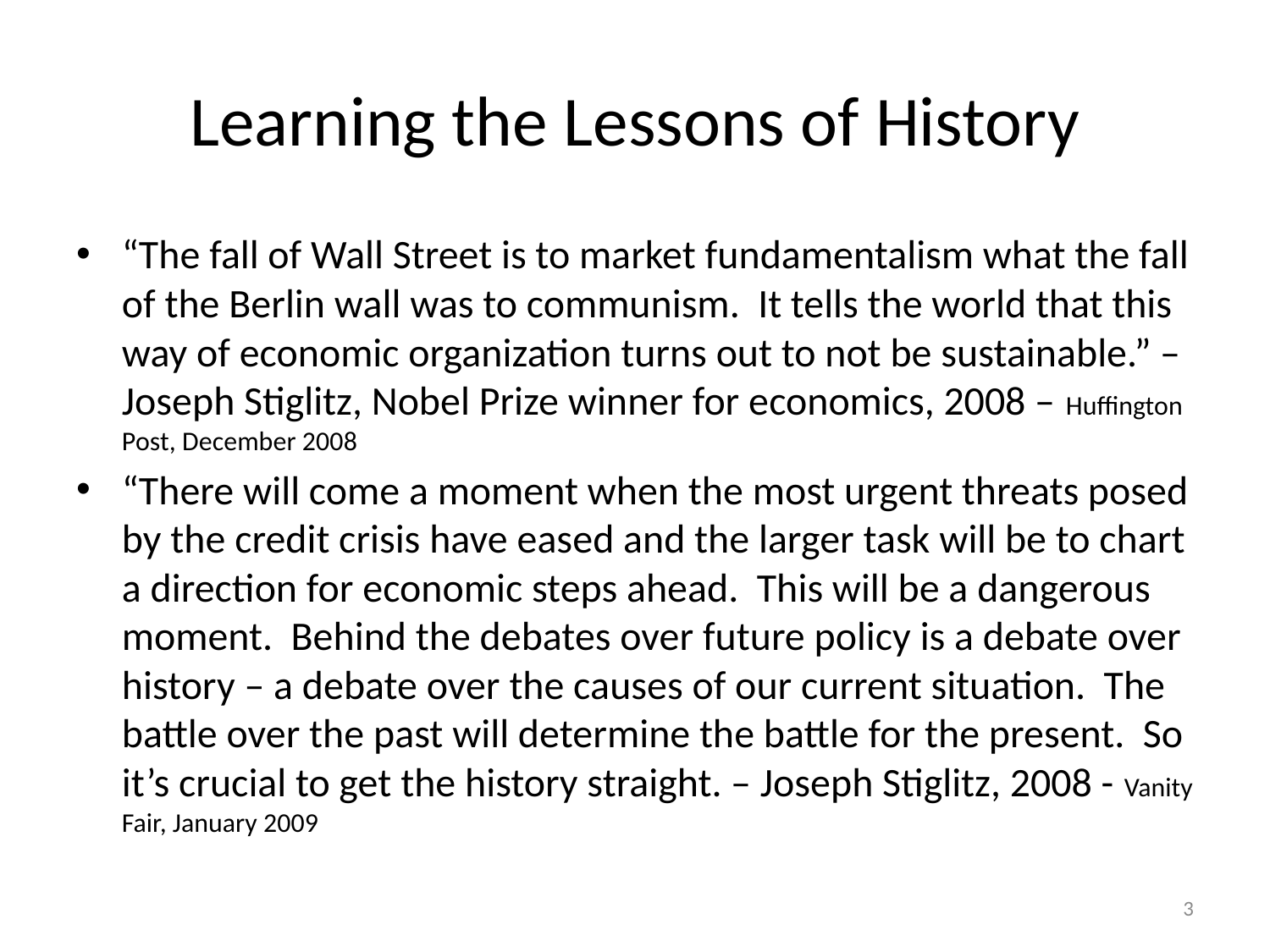

# Learning the Lessons of History
“The fall of Wall Street is to market fundamentalism what the fall of the Berlin wall was to communism.  It tells the world that this way of economic organization turns out to not be sustainable.” – Joseph Stiglitz, Nobel Prize winner for economics, 2008 – Huffington Post, December 2008
“There will come a moment when the most urgent threats posed by the credit crisis have eased and the larger task will be to chart a direction for economic steps ahead.  This will be a dangerous moment.  Behind the debates over future policy is a debate over history – a debate over the causes of our current situation.  The battle over the past will determine the battle for the present.  So it’s crucial to get the history straight. – Joseph Stiglitz, 2008 - Vanity Fair, January 2009
3